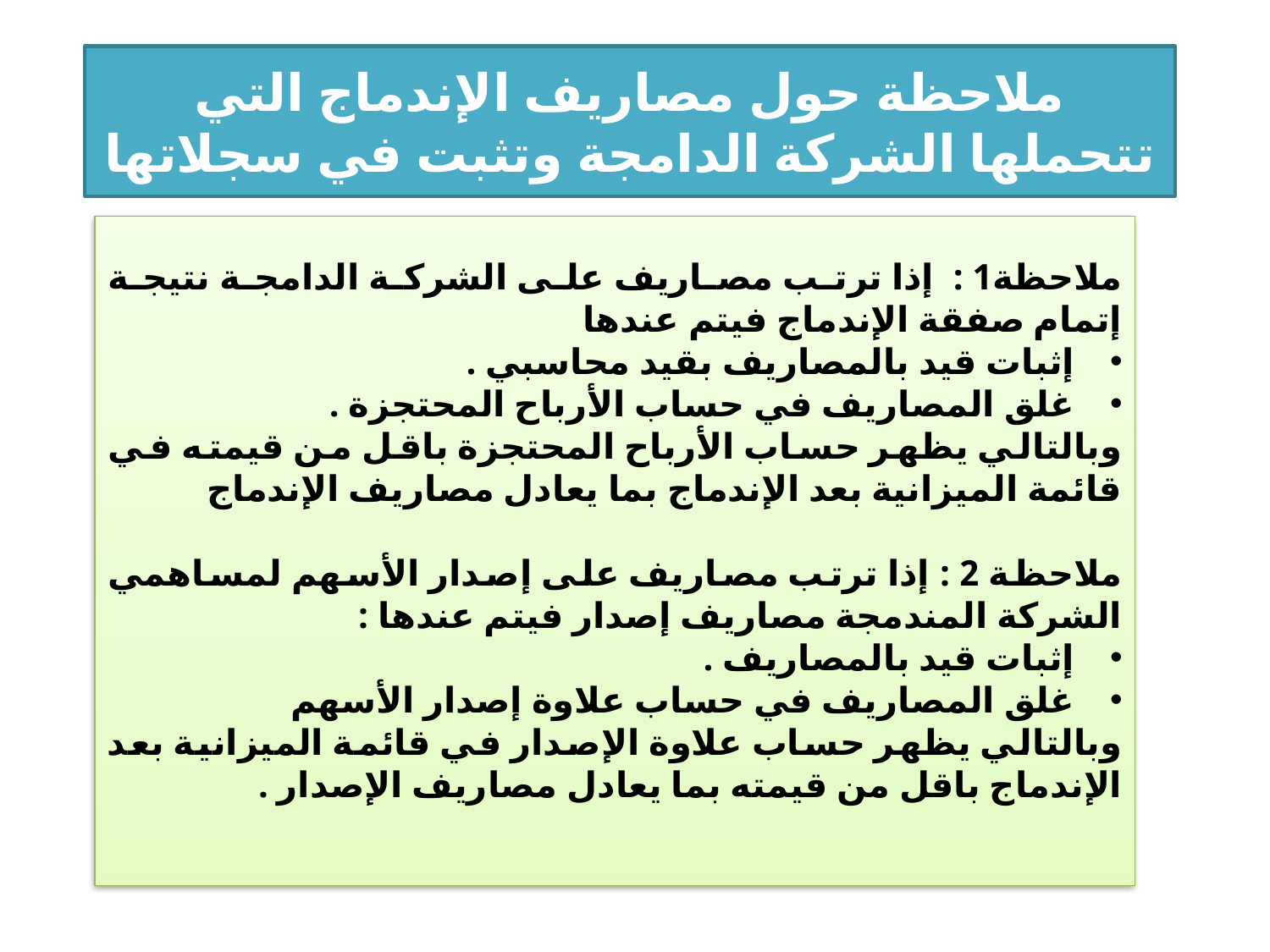

# ملاحظة حول مصاريف الإندماج التي تتحملها الشركة الدامجة وتثبت في سجلاتها
ملاحظة1 :  إذا ترتب مصاريف على الشركة الدامجة نتيجة إتمام صفقة الإندماج فيتم عندها
إثبات قيد بالمصاريف بقيد محاسبي .
غلق المصاريف في حساب الأرباح المحتجزة .
وبالتالي يظهر حساب الأرباح المحتجزة باقل من قيمته في قائمة الميزانية بعد الإندماج بما يعادل مصاريف الإندماج

ملاحظة 2 : إذا ترتب مصاريف على إصدار الأسهم لمساهمي الشركة المندمجة مصاريف إصدار فيتم عندها :
إثبات قيد بالمصاريف .
غلق المصاريف في حساب علاوة إصدار الأسهم
وبالتالي يظهر حساب علاوة الإصدار في قائمة الميزانية بعد الإندماج باقل من قيمته بما يعادل مصاريف الإصدار .